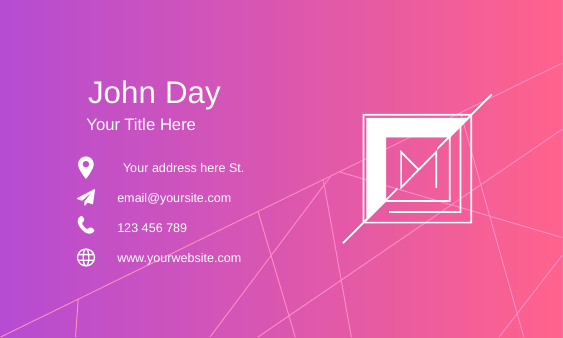

John Day

Your Title Here
Your address here St.

email@yoursite.com

123 456 789

www.yourwebsite.com